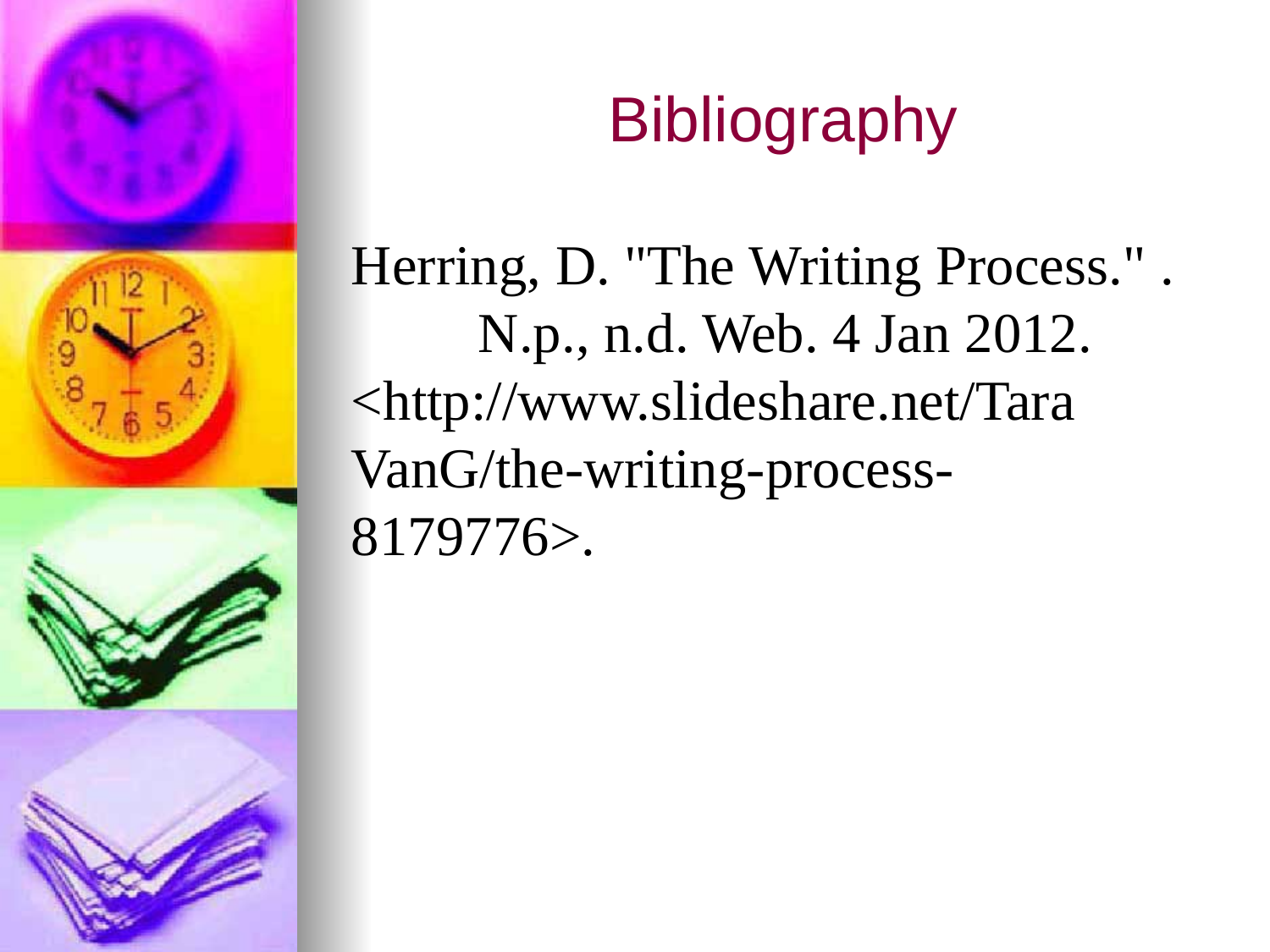

# Bibliography
Herring, D. "The Writing Process." . 	N.p., n.d. Web. 4 Jan 2012. 	<http://www.slideshare.net/Tara	VanG/the-writing-process-	8179776>.